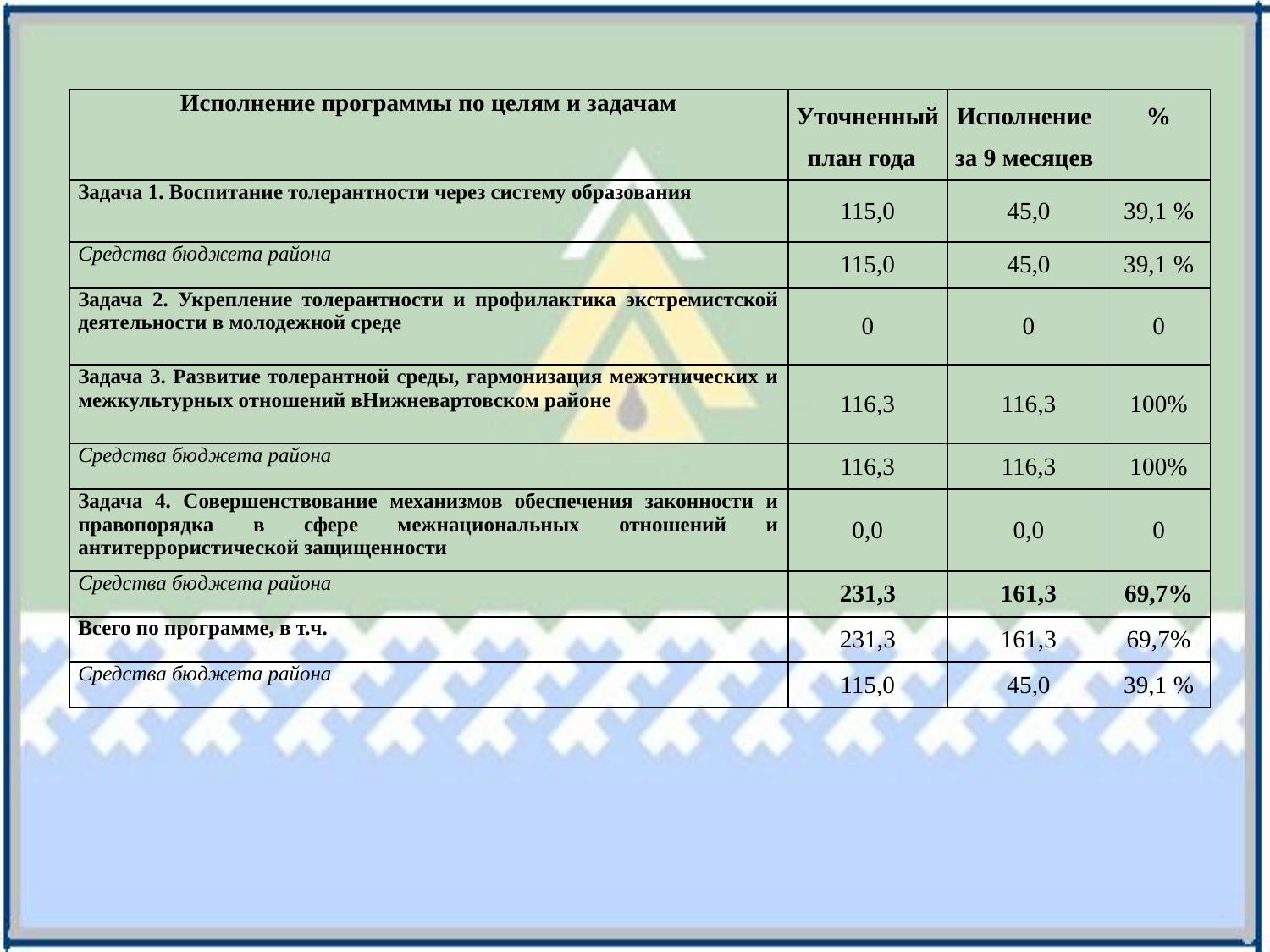

| Исполнение программы по целям и задачам | Уточненный план года | Исполнение за 9 месяцев | % |
| --- | --- | --- | --- |
| Задача 1. Воспитание толерантности через систему образования | 115,0 | 45,0 | 39,1 % |
| Средства бюджета района | 115,0 | 45,0 | 39,1 % |
| Задача 2. Укрепление толерантности и профилактика экстремистской деятельности в молодежной среде | 0 | 0 | 0 |
| Задача 3. Развитие толерантной среды, гармонизация межэтнических и межкультурных отношений вНижневартовском районе | 116,3 | 116,3 | 100% |
| Средства бюджета района | 116,3 | 116,3 | 100% |
| Задача 4. Совершенствование механизмов обеспечения законности и правопорядка в сфере межнациональных отношений и антитеррористической защищенности | 0,0 | 0,0 | 0 |
| Средства бюджета района | 231,3 | 161,3 | 69,7% |
| Всего по программе, в т.ч. | 231,3 | 161,3 | 69,7% |
| Средства бюджета района | 115,0 | 45,0 | 39,1 % |